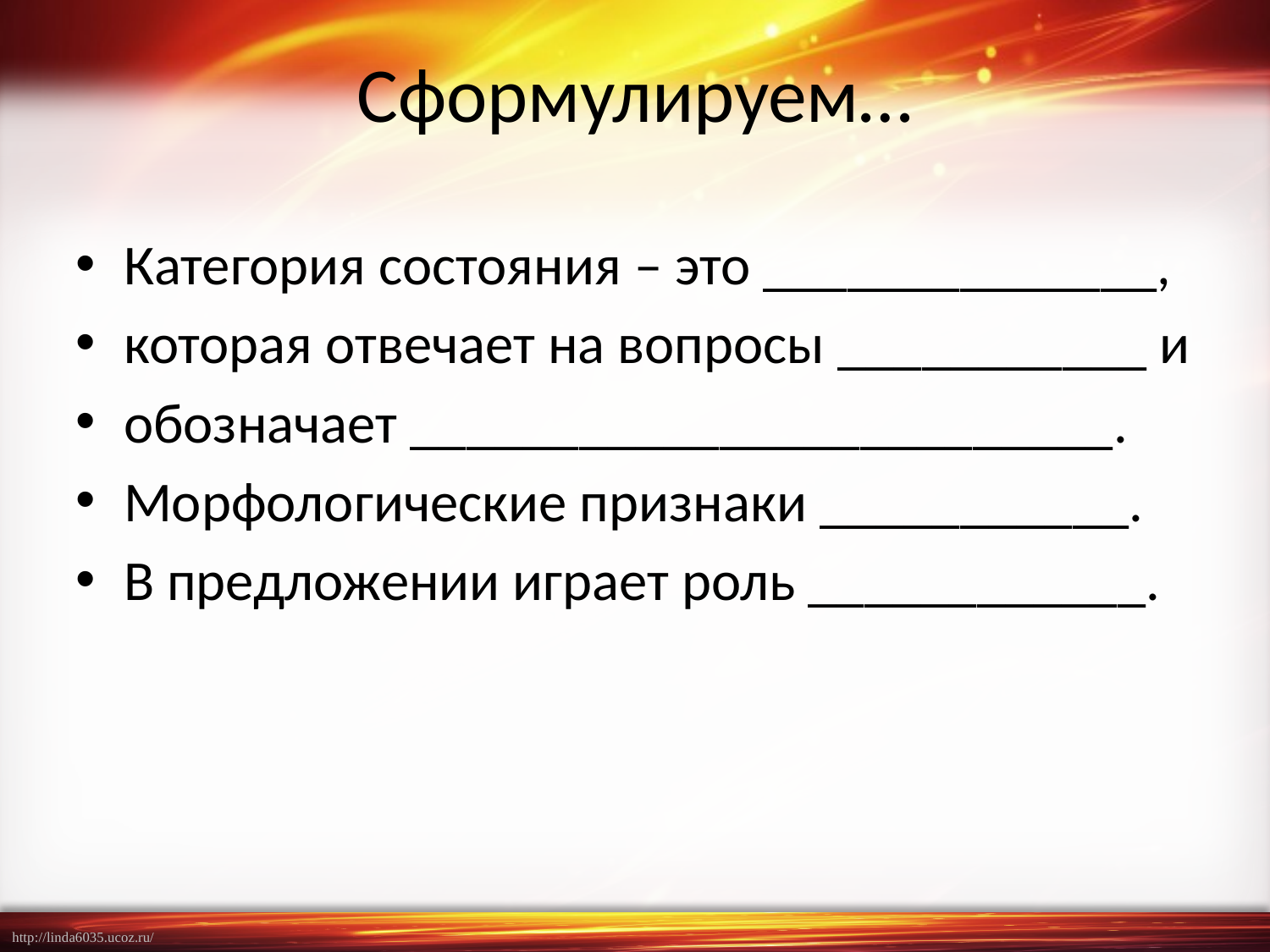

# Сформулируем…
Категория состояния – это ______________,
которая отвечает на вопросы ___________ и
обозначает _________________________.
Морфологические признаки ___________.
В предложении играет роль ____________.